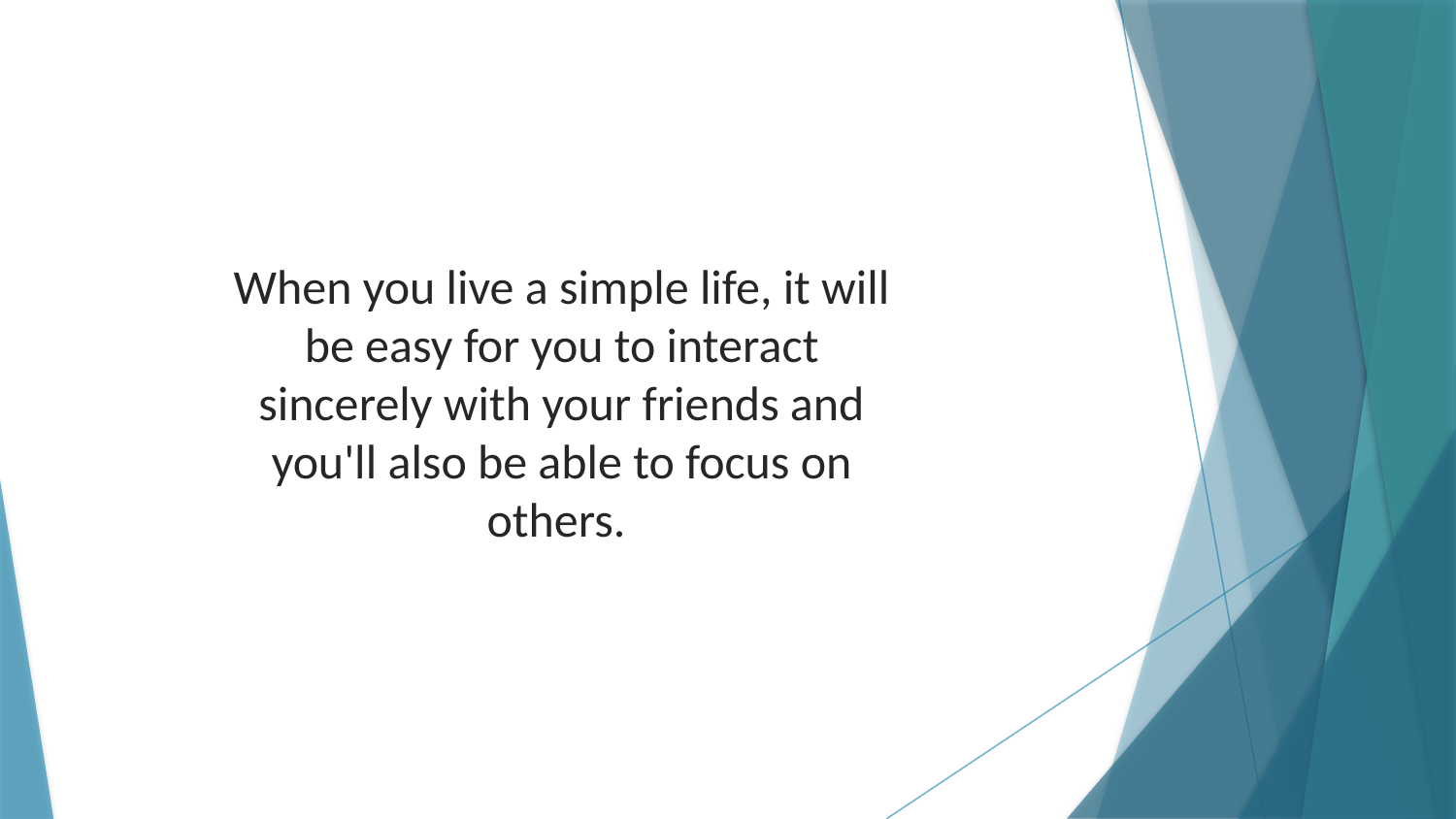

When you live a simple life, it will be easy for you to interact sincerely with your friends and you'll also be able to focus on others.